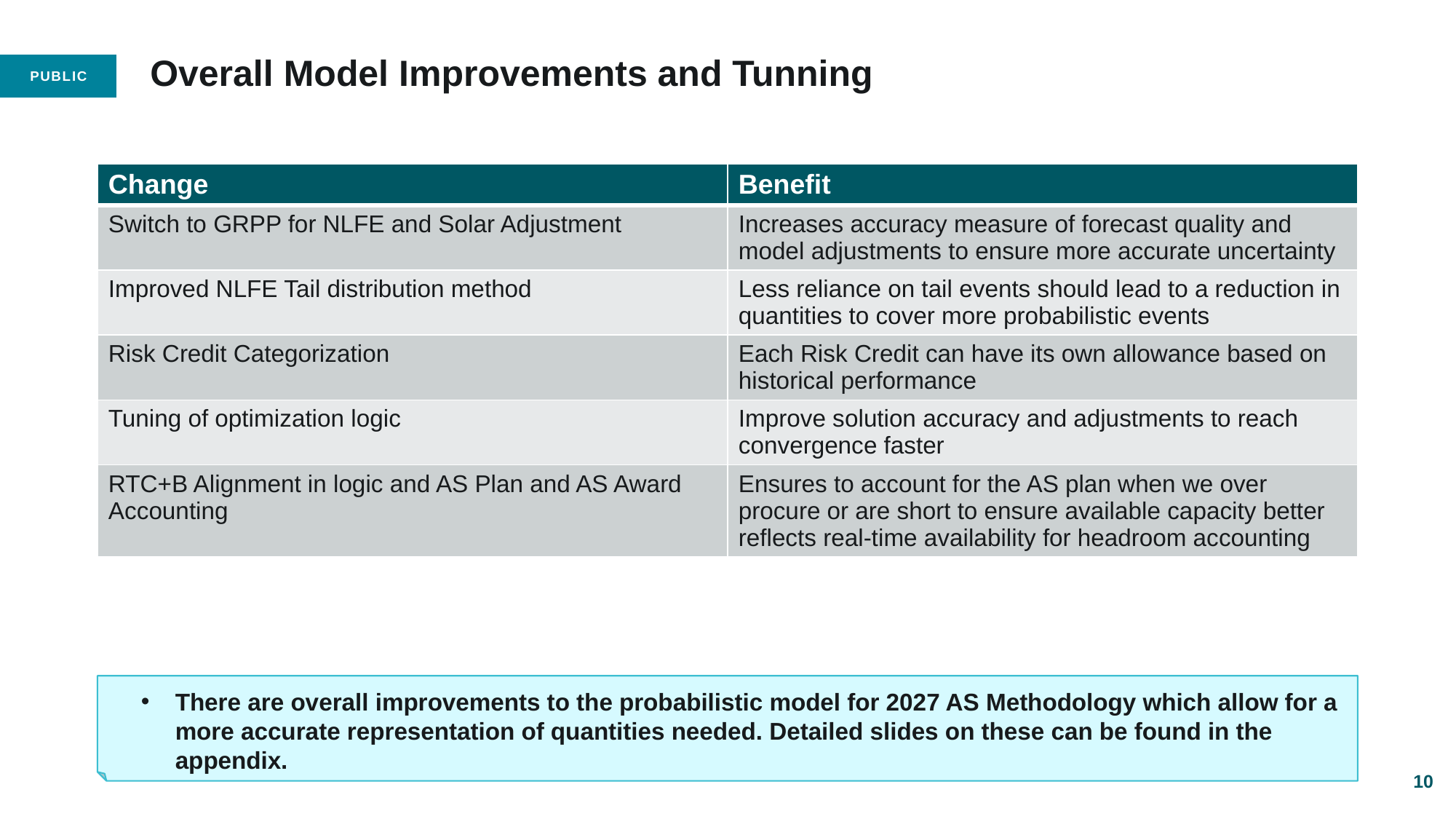

# Overall Model Improvements and Tunning
| Change | Benefit |
| --- | --- |
| Switch to GRPP for NLFE and Solar Adjustment | Increases accuracy measure of forecast quality and model adjustments to ensure more accurate uncertainty |
| Improved NLFE Tail distribution method | Less reliance on tail events should lead to a reduction in quantities to cover more probabilistic events |
| Risk Credit Categorization | Each Risk Credit can have its own allowance based on historical performance |
| Tuning of optimization logic | Improve solution accuracy and adjustments to reach convergence faster |
| RTC+B Alignment in logic and AS Plan and AS Award Accounting | Ensures to account for the AS plan when we over procure or are short to ensure available capacity better reflects real-time availability for headroom accounting |
There are overall improvements to the probabilistic model for 2027 AS Methodology which allow for a more accurate representation of quantities needed. Detailed slides on these can be found in the appendix.
10